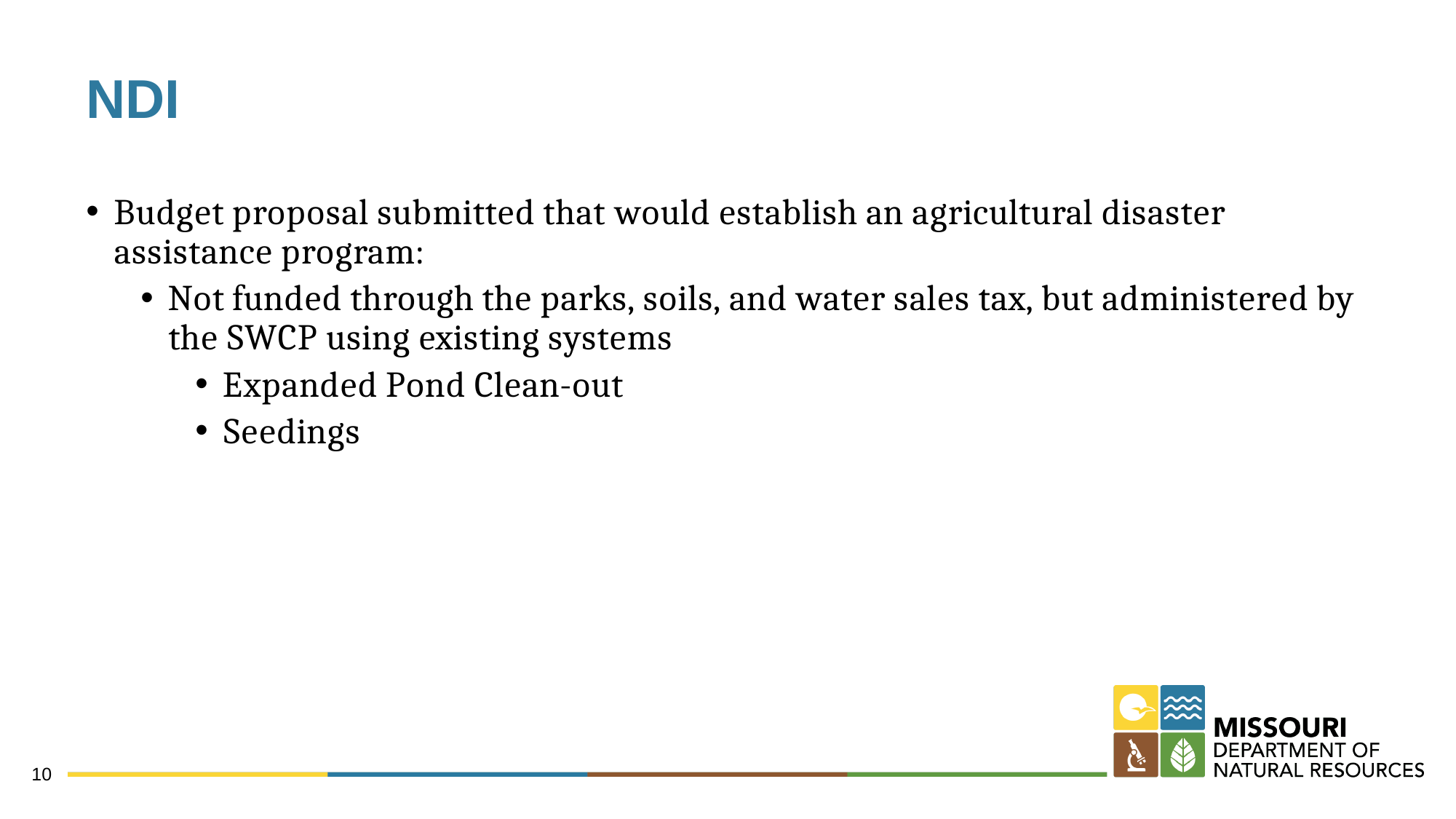

# NDI
Budget proposal submitted that would establish an agricultural disaster assistance program:
Not funded through the parks, soils, and water sales tax, but administered by the SWCP using existing systems
Expanded Pond Clean-out
Seedings

10